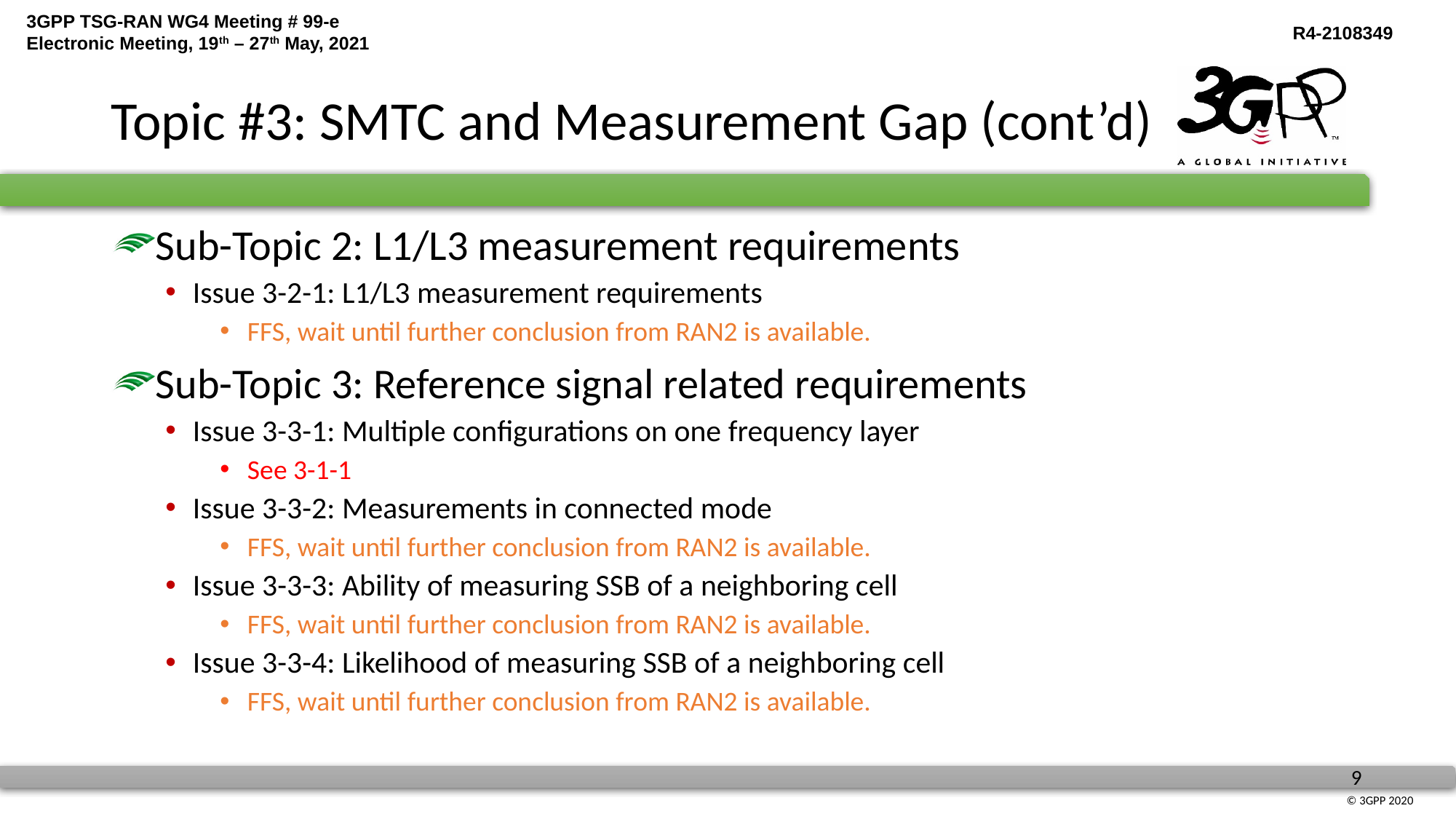

# Topic #3: SMTC and Measurement Gap (cont’d)
Sub-Topic 2: L1/L3 measurement requirements
Issue 3-2-1: L1/L3 measurement requirements
FFS, wait until further conclusion from RAN2 is available.
Sub-Topic 3: Reference signal related requirements
Issue 3-3-1: Multiple configurations on one frequency layer
See 3-1-1
Issue 3-3-2: Measurements in connected mode
FFS, wait until further conclusion from RAN2 is available.
Issue 3-3-3: Ability of measuring SSB of a neighboring cell
FFS, wait until further conclusion from RAN2 is available.
Issue 3-3-4: Likelihood of measuring SSB of a neighboring cell
FFS, wait until further conclusion from RAN2 is available.